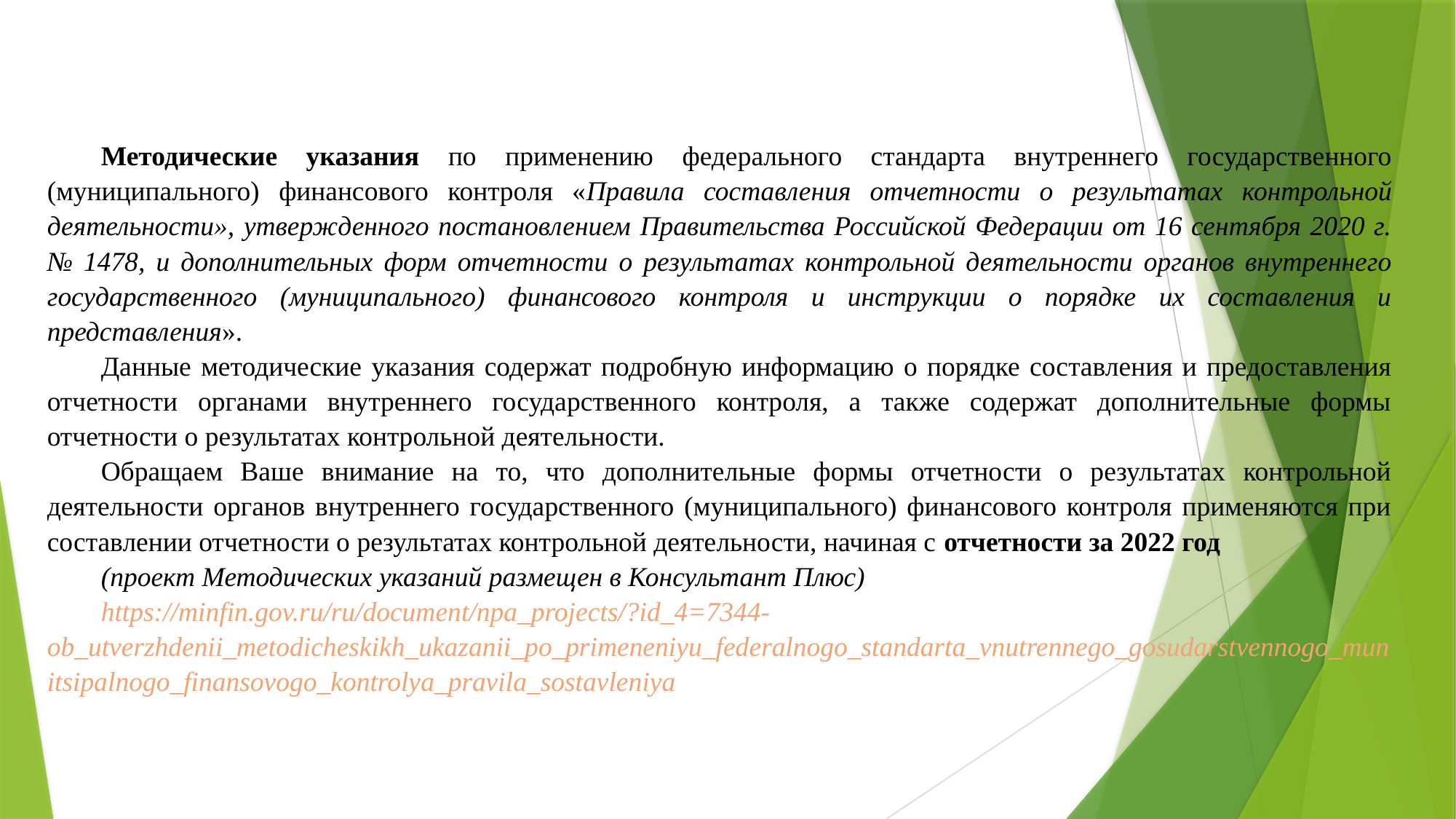

Методические указания по применению федерального стандарта внутреннего государственного (муниципального) финансового контроля «Правила составления отчетности о результатах контрольной деятельности», утвержденного постановлением Правительства Российской Федерации от 16 сентября 2020 г. № 1478, и дополнительных форм отчетности о результатах контрольной деятельности органов внутреннего государственного (муниципального) финансового контроля и инструкции о порядке их составления и представления».
Данные методические указания содержат подробную информацию о порядке составления и предоставления отчетности органами внутреннего государственного контроля, а также содержат дополнительные формы отчетности о результатах контрольной деятельности.
Обращаем Ваше внимание на то, что дополнительные формы отчетности о результатах контрольной деятельности органов внутреннего государственного (муниципального) финансового контроля применяются при составлении отчетности о результатах контрольной деятельности, начиная с отчетности за 2022 год
(проект Методических указаний размещен в Консультант Плюс)
https://minfin.gov.ru/ru/document/npa_projects/?id_4=7344-ob_utverzhdenii_metodicheskikh_ukazanii_po_primeneniyu_federalnogo_standarta_vnutrennego_gosudarstvennogo_munitsipalnogo_finansovogo_kontrolya_pravila_sostavleniya